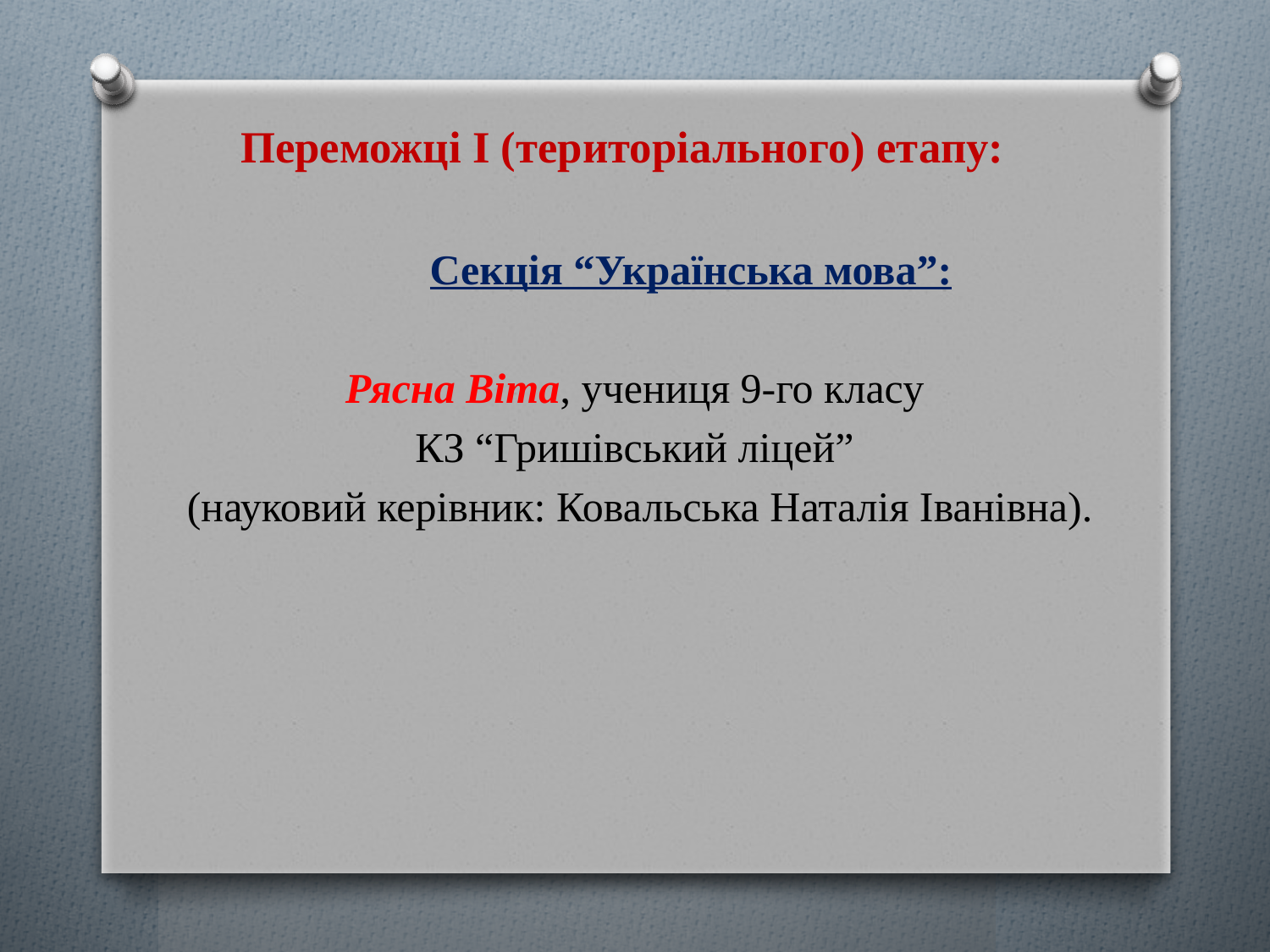

# Переможці І (територіального) етапу:
     	    	Секція “Українська мова”:

Рясна Віта, учениця 9-го класу
КЗ “Гришівський ліцей”
(науковий керівник: Ковальська Наталія Іванівна).